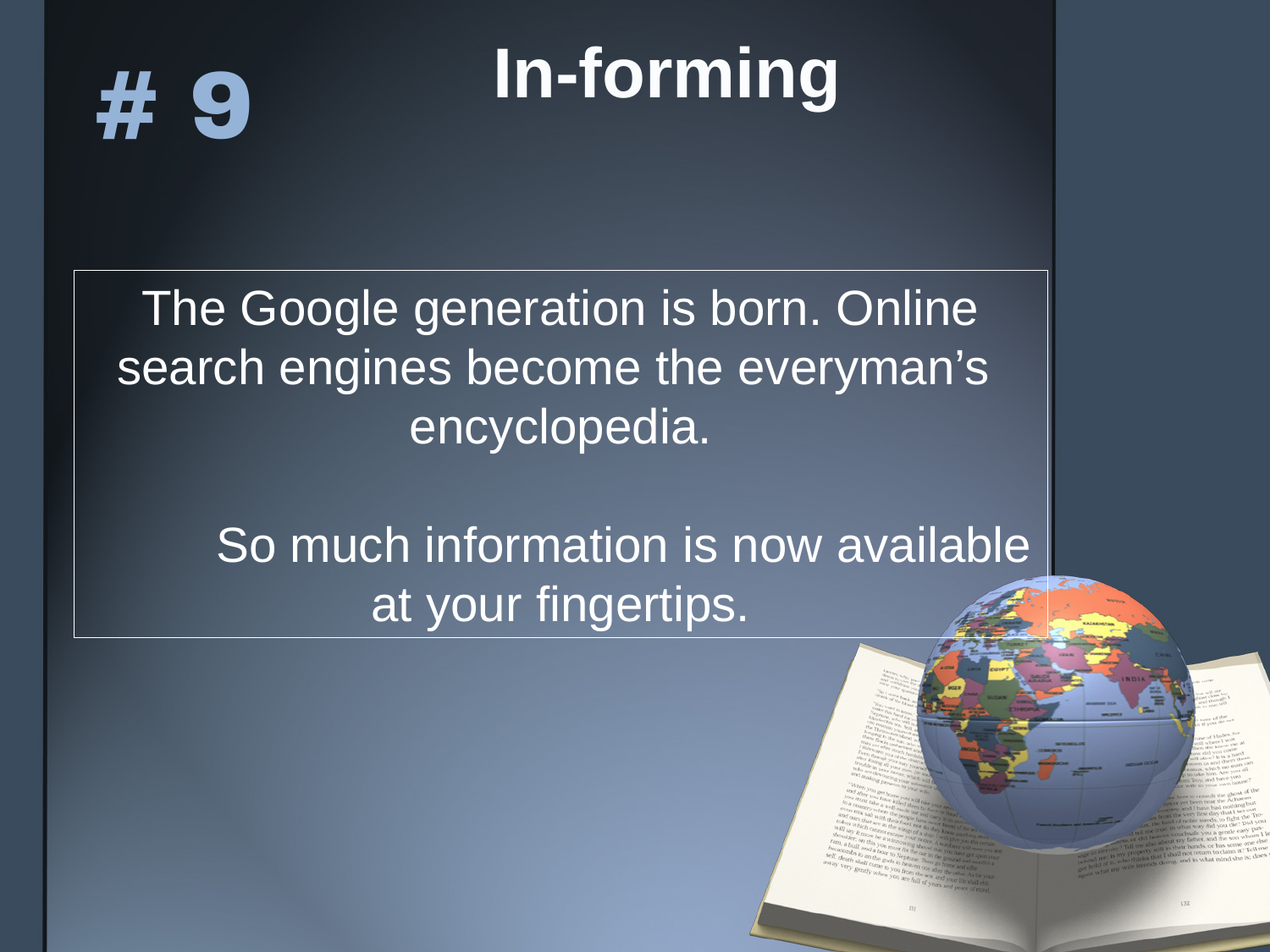

# # 9
In-forming
The Google generation is born. Online search engines become the everyman’s  encyclopedia.

	So much information is now available at your fingertips.